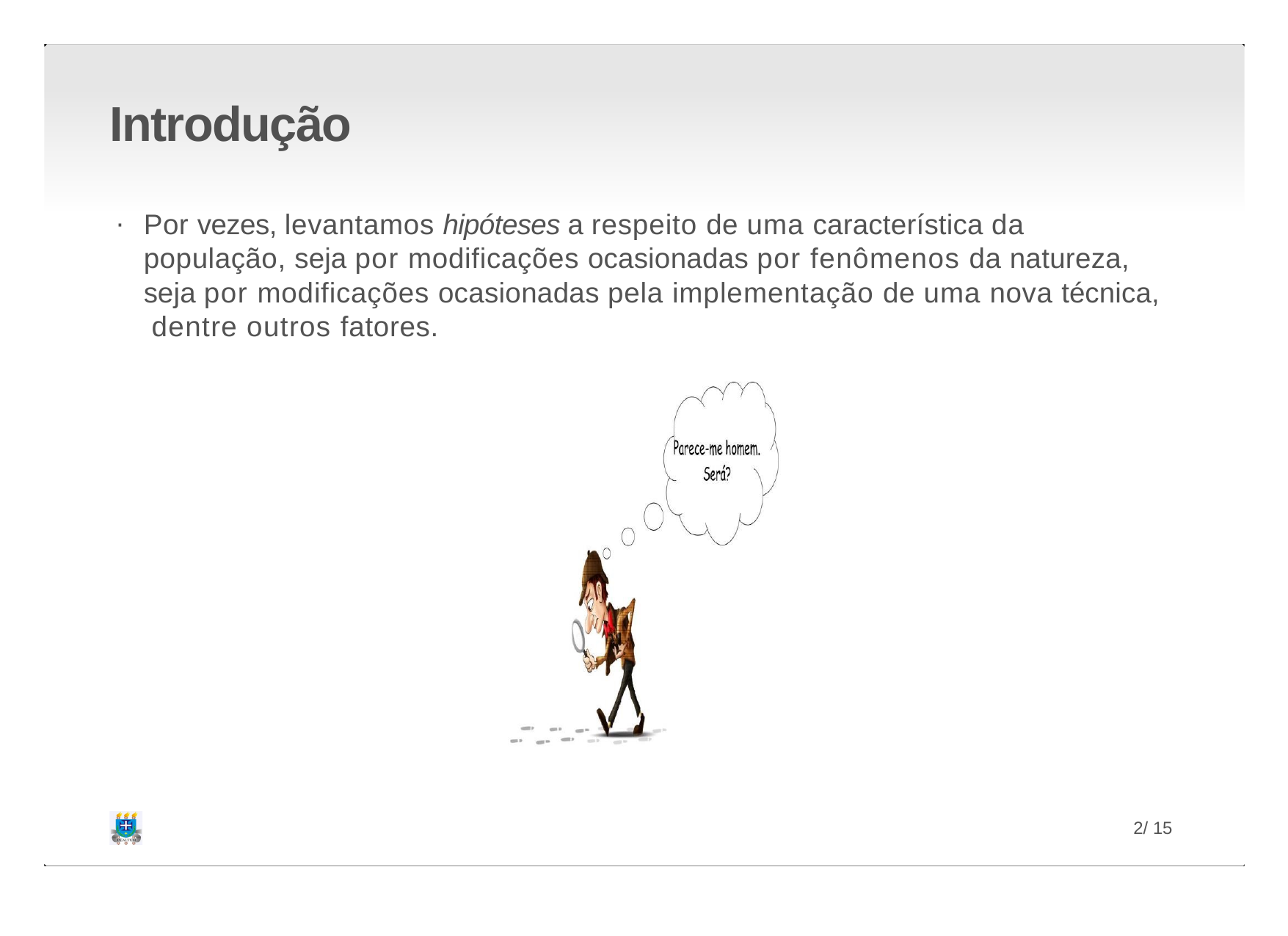

# Introdução
Por vezes, levantamos hipóteses a respeito de uma característica da  população, seja por modificações ocasionadas por fenômenos da natureza,  seja por modificações ocasionadas pela implementação de uma nova técnica,  dentre outros fatores.

2/ 15